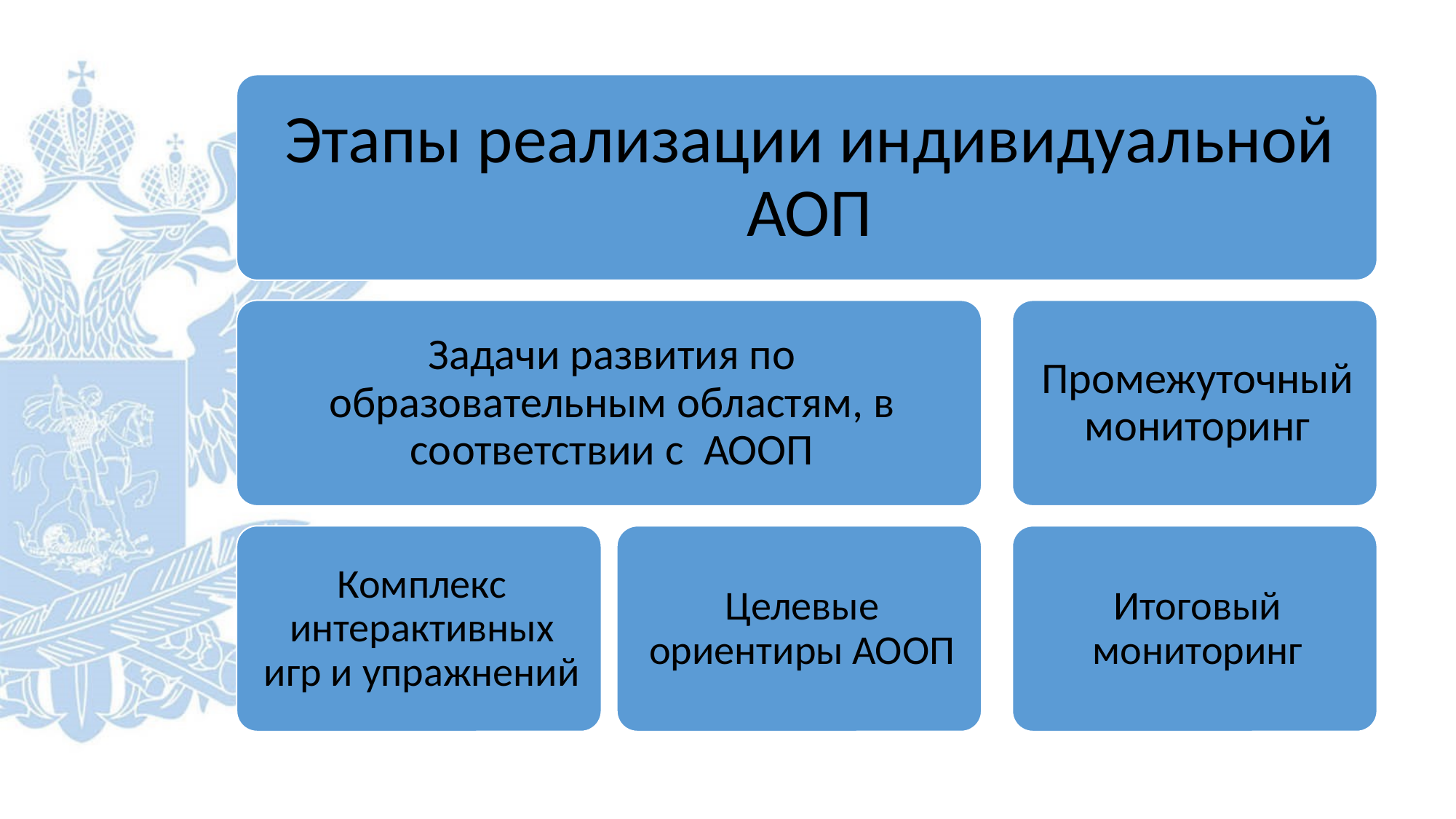

Этапы реализации индивидуальной АОП
Задачи развития по образовательным областям, в соответствии с  АООП
Комплекс интерактивных игр и упражнений
Целевые ориентиры АООП
Промежуточный мониторинг
Итоговый мониторинг